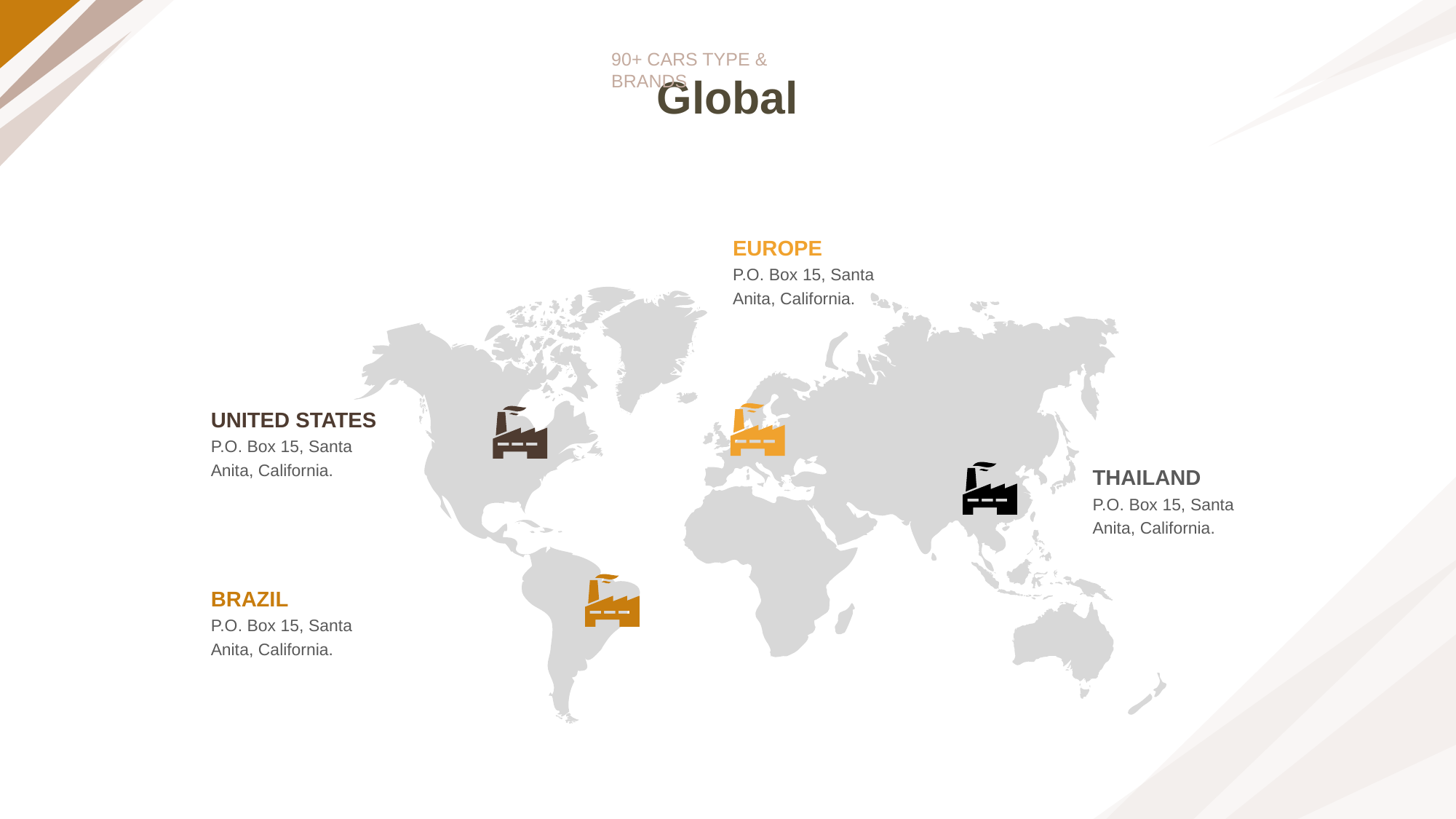

90+ CARS TYPE & BRANDS
# Global
EUROPE
P.O. Box 15, Santa Anita, California.

UNITED STATES
P.O. Box 15, Santa Anita, California.

THAILAND
P.O. Box 15, Santa Anita, California.

BRAZIL
P.O. Box 15, Santa Anita, California.